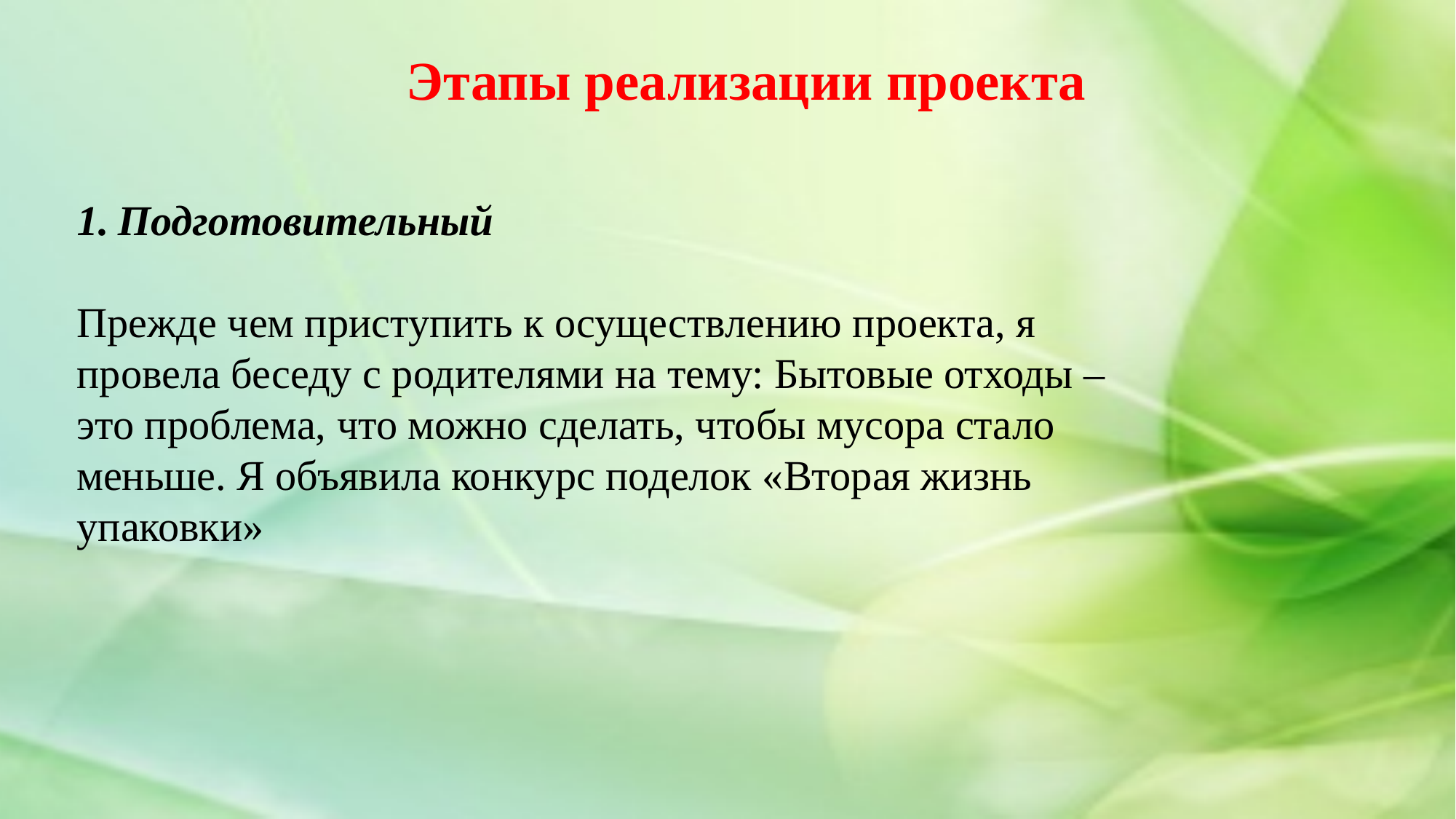

# Этапы реализации проекта
Подготовительный

Прежде чем приступить к осуществлению проекта, я провела беседу с родителями на тему: Бытовые отходы – это проблема, что можно сделать, чтобы мусора стало меньше. Я объявила конкурс поделок «Вторая жизнь упаковки»